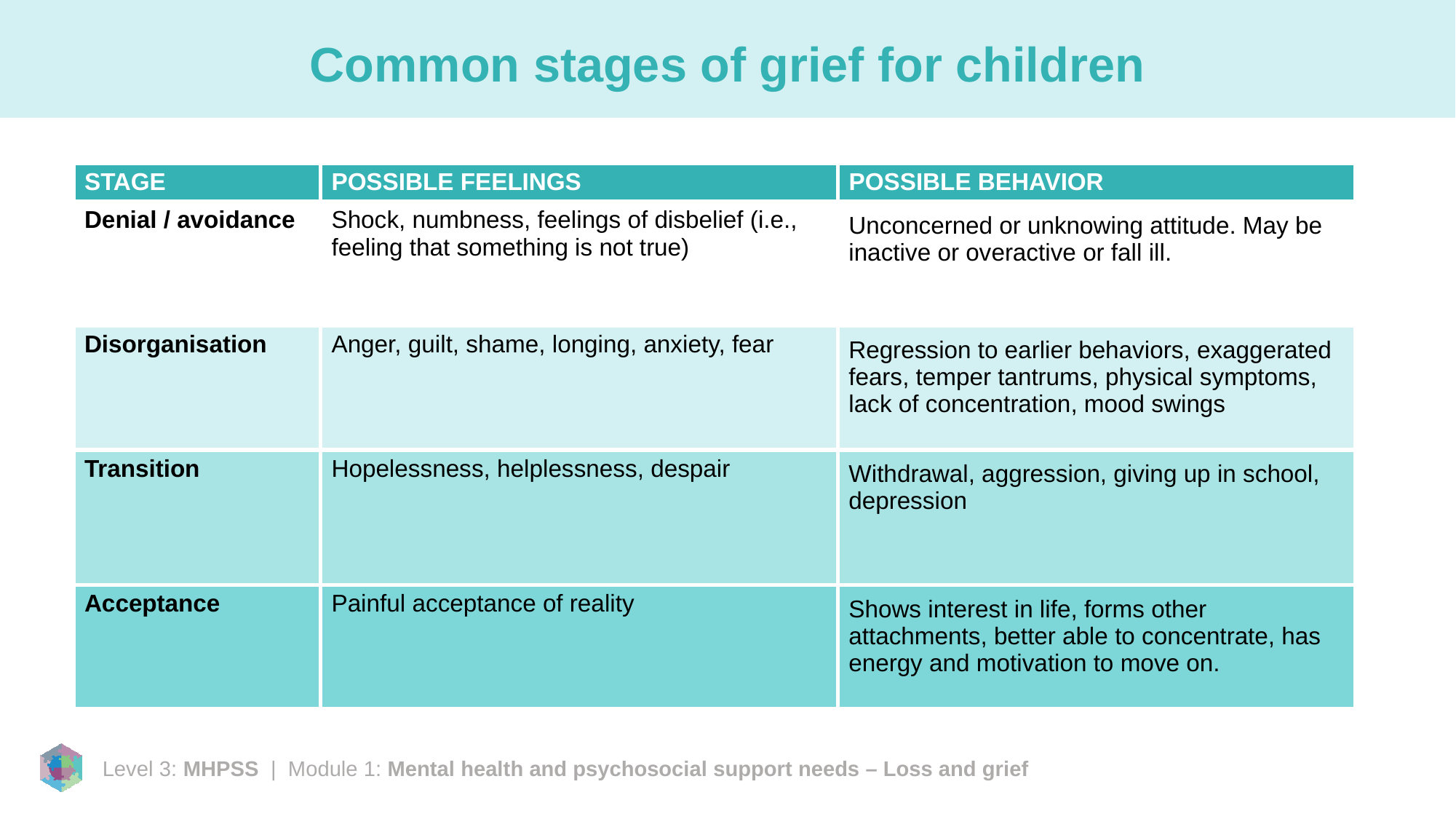

# Common stages of grief for children
| STAGE | POSSIBLE FEELINGS | POSSIBLE BEHAVIOR |
| --- | --- | --- |
| Denial / avoidance | Shock, numbness, feelings of disbelief (i.e., feeling that something is not true) | Unconcerned or unknowing attitude. May be inactive or overactive or fall ill. |
| Disorganisation | Anger, guilt, shame, longing, anxiety, fear | Regression to earlier behaviors, exaggerated fears, temper tantrums, physical symptoms, lack of concentration, mood swings |
| Transition | Hopelessness, helplessness, despair | Withdrawal, aggression, giving up in school, depression |
| Acceptance | Painful acceptance of reality | Shows interest in life, forms other attachments, better able to concentrate, has energy and motivation to move on. |